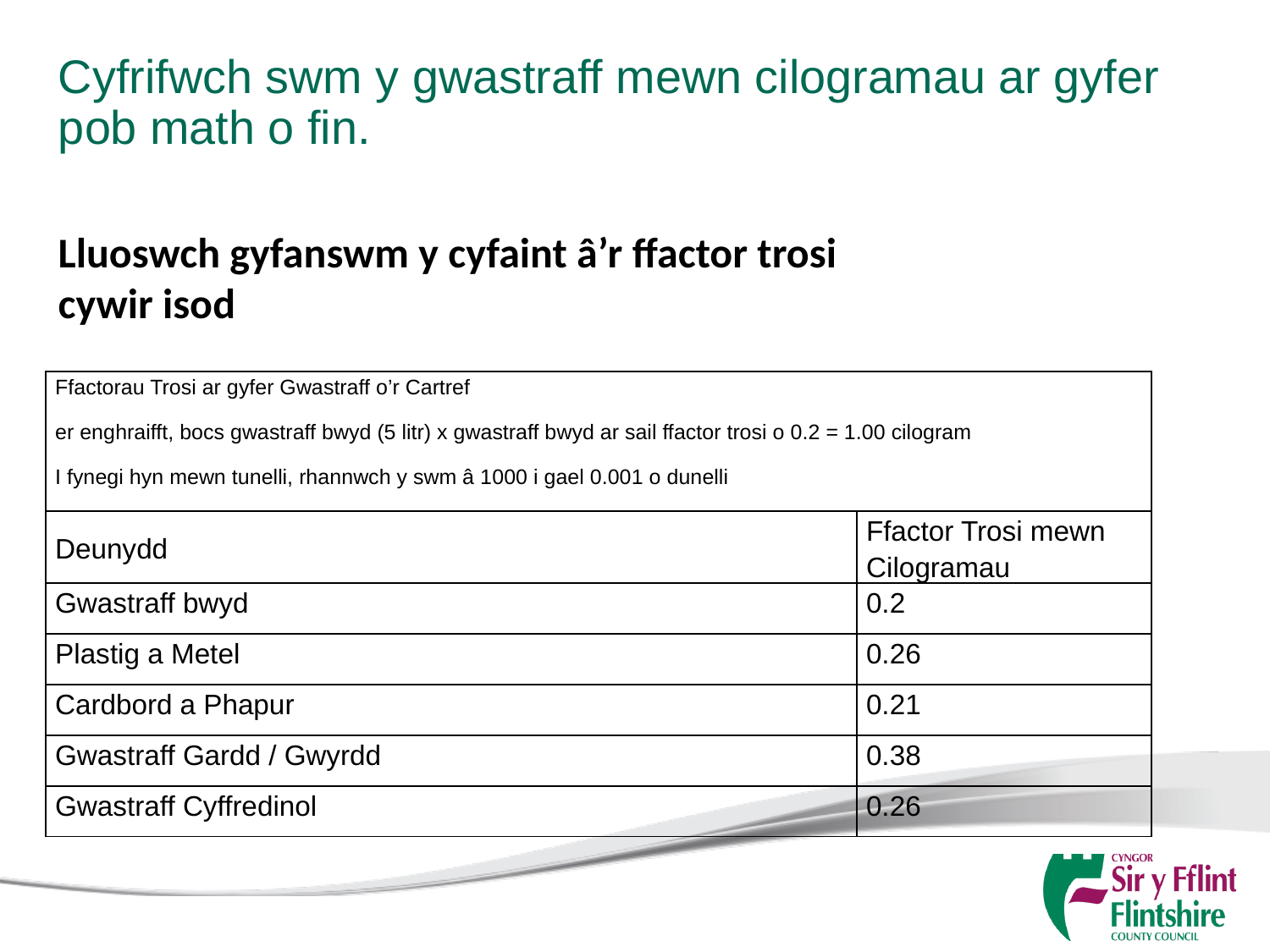

# Cyfrifwch swm y gwastraff mewn cilogramau ar gyfer pob math o fin.
Lluoswch gyfanswm y cyfaint â’r ffactor trosi cywir isod
| Ffactorau Trosi ar gyfer Gwastraff o’r Cartref er enghraifft, bocs gwastraff bwyd (5 litr) x gwastraff bwyd ar sail ffactor trosi o 0.2 = 1.00 cilogram I fynegi hyn mewn tunelli, rhannwch y swm â 1000 i gael 0.001 o dunelli |  |
| --- | --- |
| Deunydd | Ffactor Trosi mewn Cilogramau |
| Gwastraff bwyd | 0.2 |
| Plastig a Metel | 0.26 |
| Cardbord a Phapur | 0.21 |
| Gwastraff Gardd / Gwyrdd | 0.38 |
| Gwastraff Cyffredinol | 0.26 |